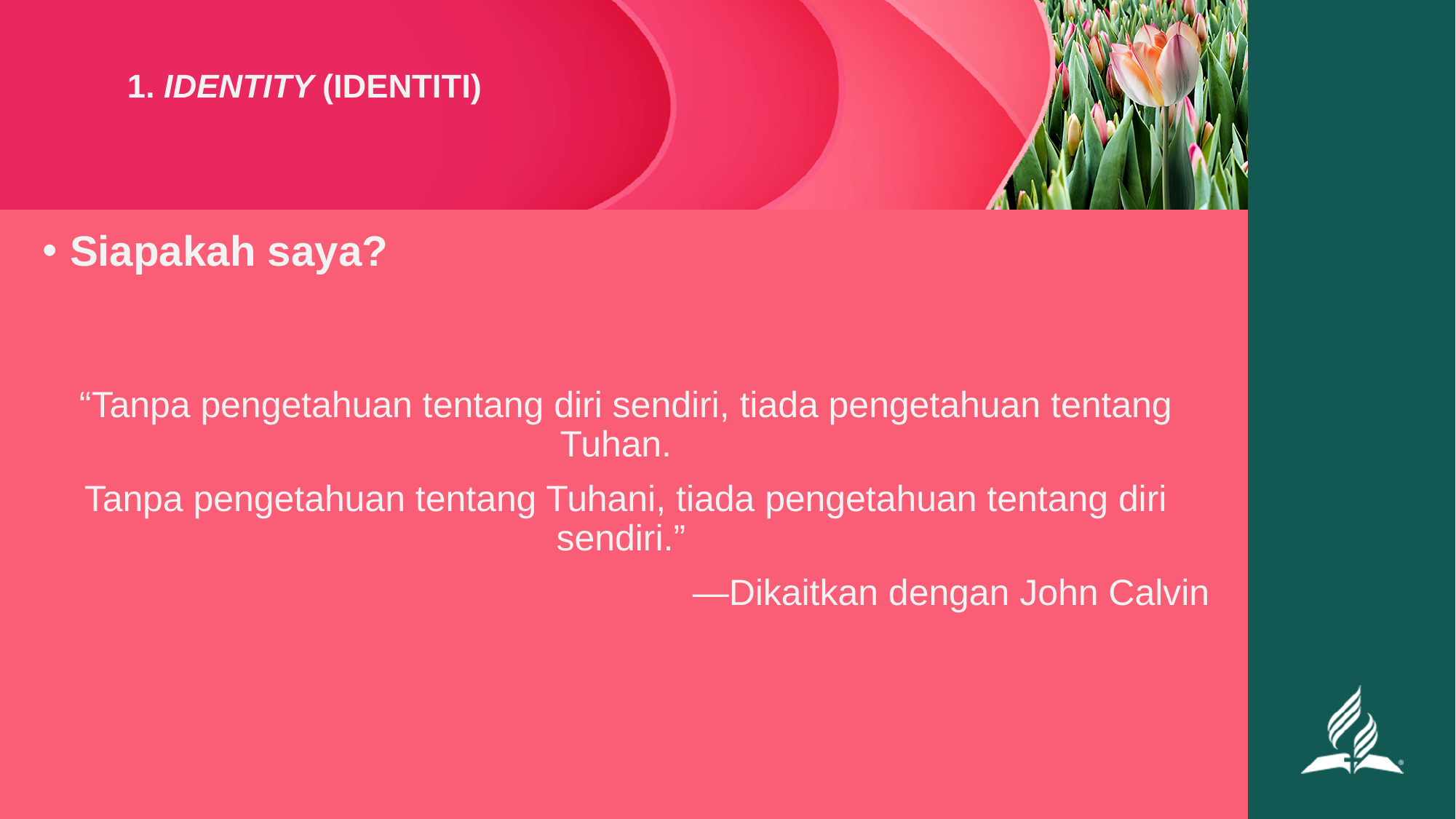

# 1. IDENTITY (IDENTITI)
Siapakah saya?

“Tanpa pengetahuan tentang diri sendiri, tiada pengetahuan tentang Tuhan.
Tanpa pengetahuan tentang Tuhani, tiada pengetahuan tentang diri sendiri.”
—Dikaitkan dengan John Calvin